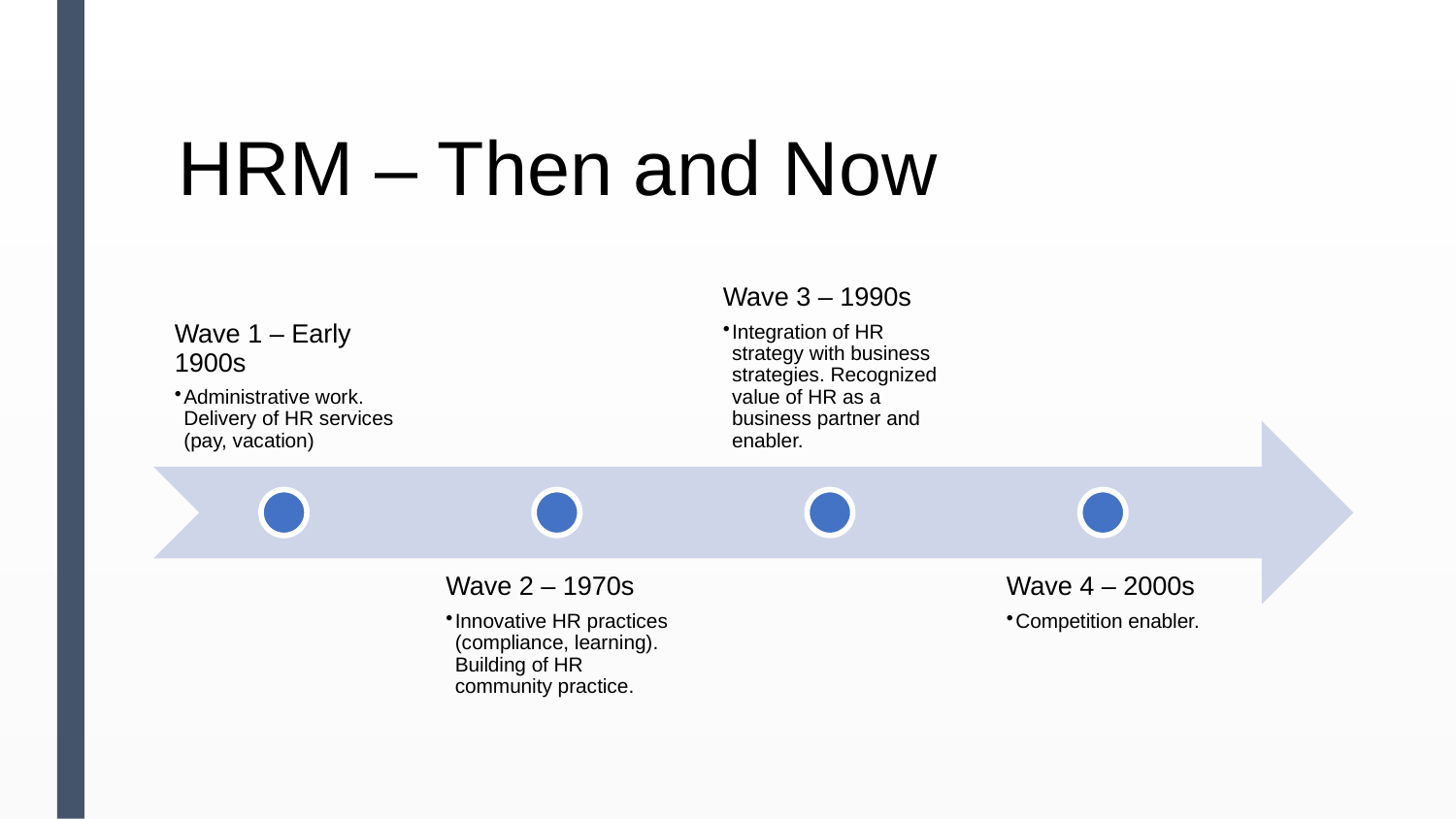

# HRM – Then and Now
Wave 1 – Early 1900s
Administrative work. Delivery of HR services (pay, vacation)
Wave 2 – 1970s
Innovative HR practices (compliance, learning). Building of HR community practice.
Wave 3 – 1990s
Integration of HR strategy with business strategies. Recognized value of HR as a business partner and enabler.
Wave 4 – 2000s
Competition enabler.